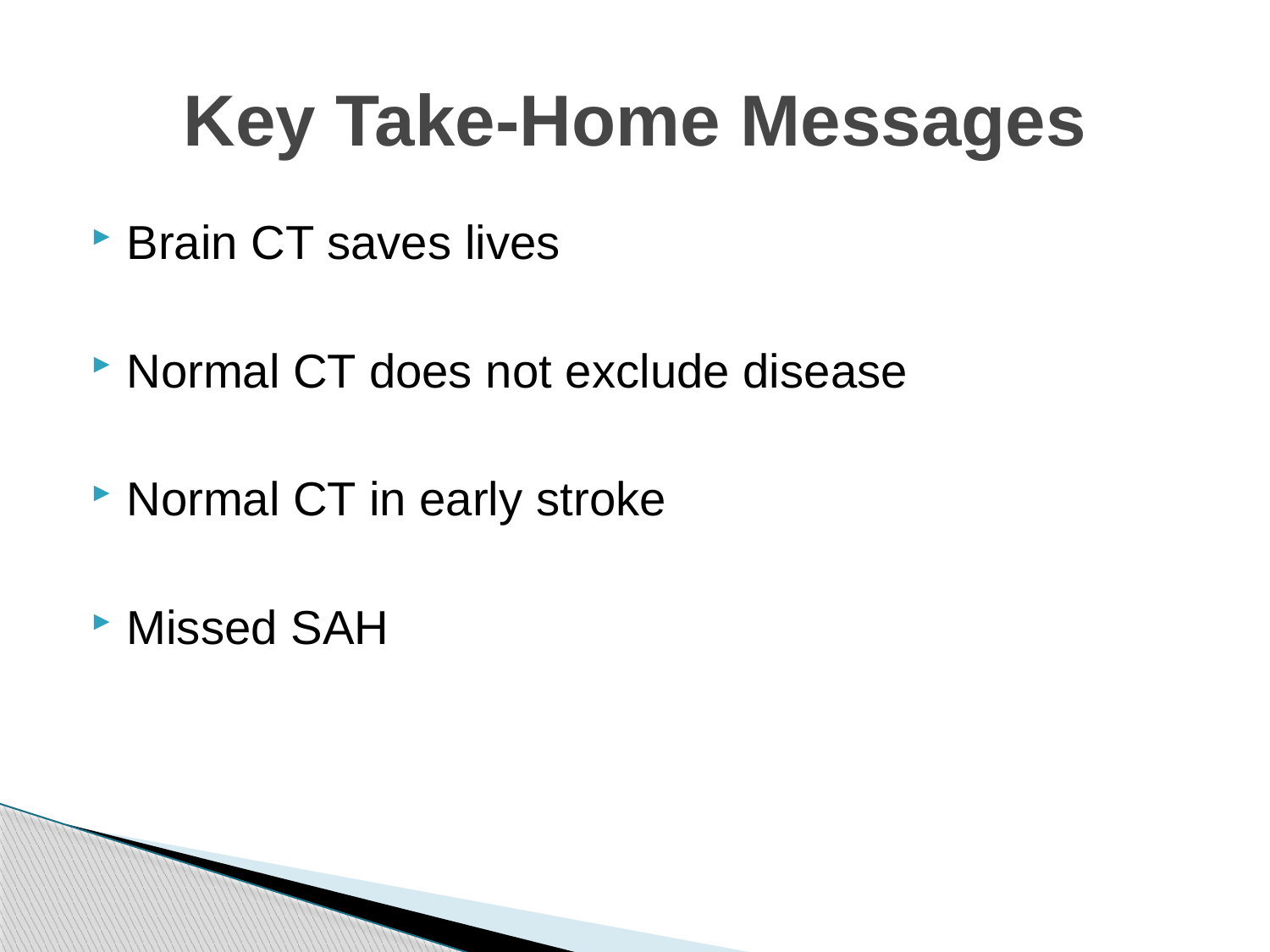

# Key Take-Home Messages
Brain CT saves lives

Normal CT does not exclude disease

Normal CT in early stroke

Missed SAH